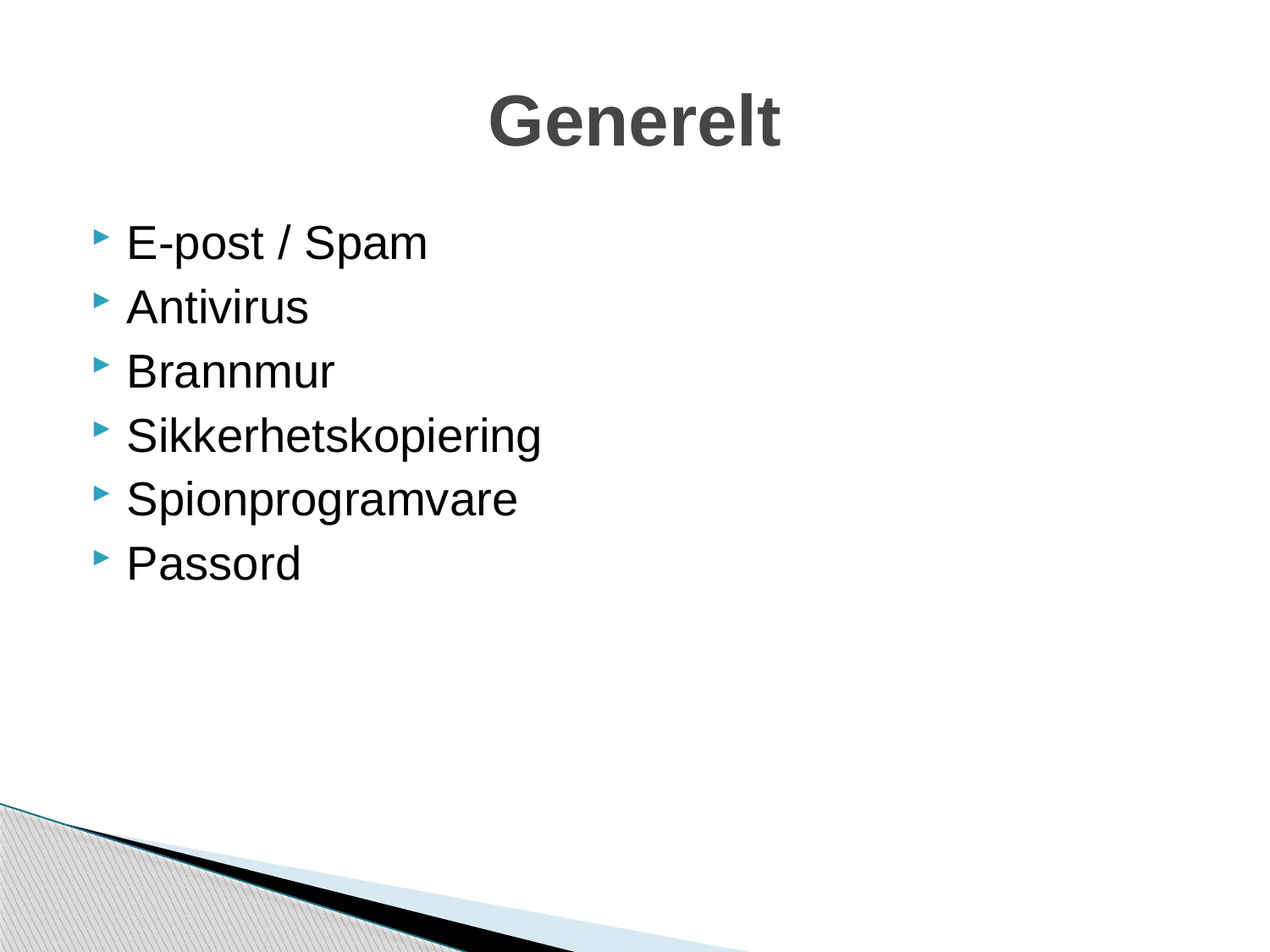

# Generelt
E-post / Spam
Antivirus
Brannmur
Sikkerhetskopiering
Spionprogramvare
Passord